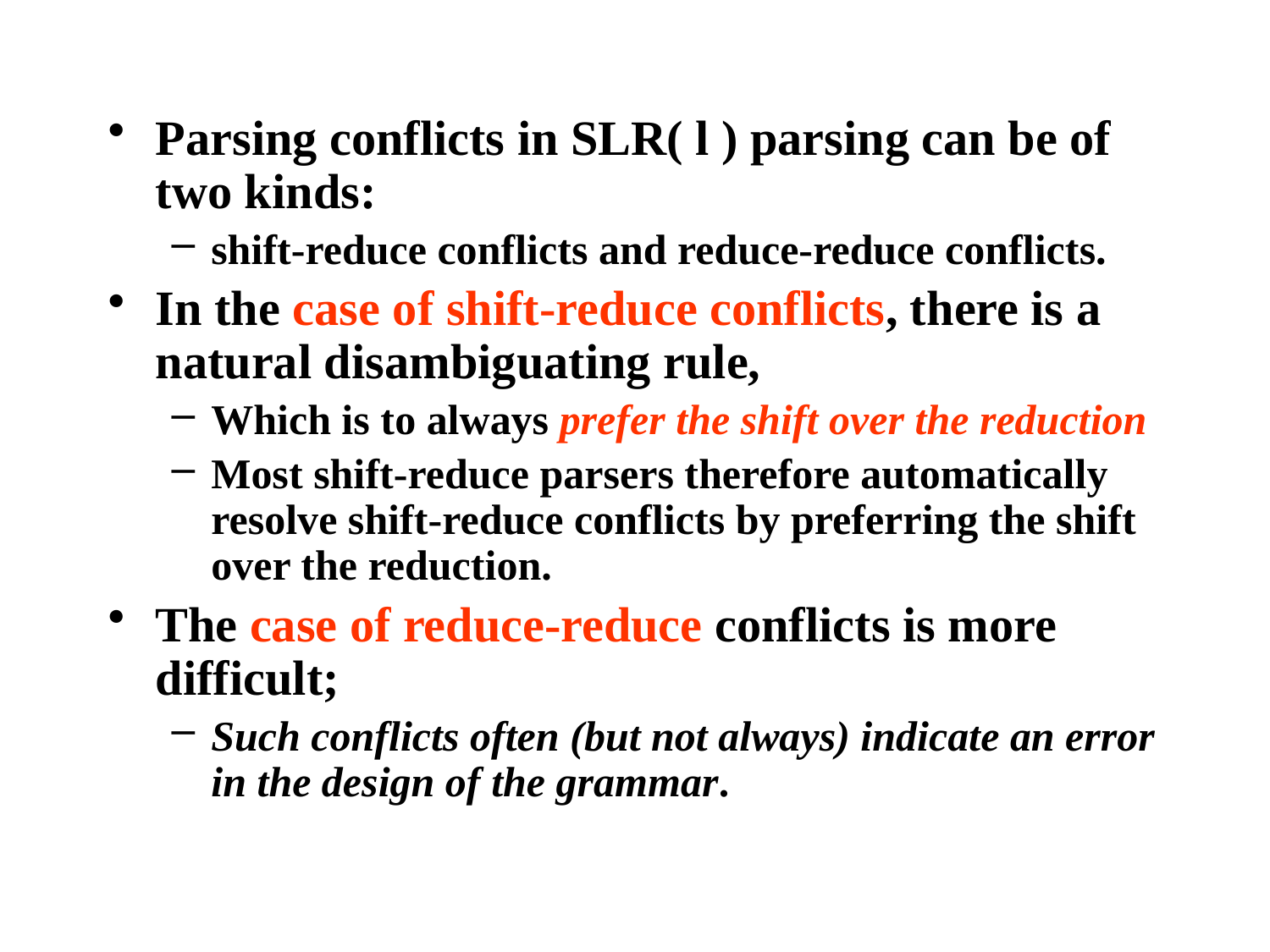

Parsing conflicts in SLR( l ) parsing can be of two kinds:
shift-reduce conflicts and reduce-reduce conflicts.
In the case of shift-reduce conflicts, there is a natural disambiguating rule,
Which is to always prefer the shift over the reduction
Most shift-reduce parsers therefore automatically resolve shift-reduce conflicts by preferring the shift over the reduction.
The case of reduce-reduce conflicts is more difficult;
Such conflicts often (but not always) indicate an error in the design of the grammar.